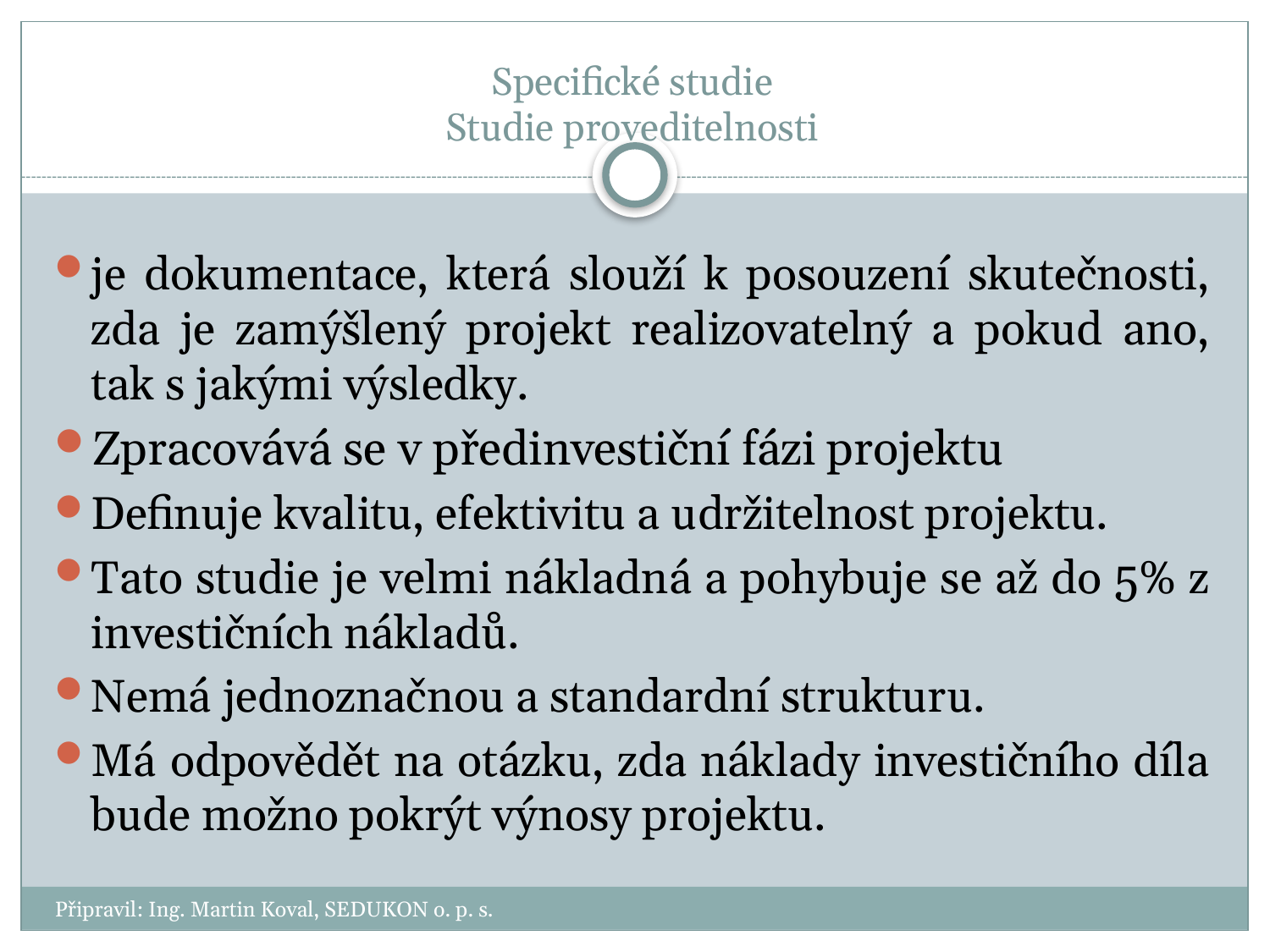

# Specifické studie Studie proveditelnosti
je dokumentace, která slouží k posouzení skutečnosti, zda je zamýšlený projekt realizovatelný a pokud ano, tak s jakými výsledky.
Zpracovává se v předinvestiční fázi projektu
Definuje kvalitu, efektivitu a udržitelnost projektu.
Tato studie je velmi nákladná a pohybuje se až do 5% z investičních nákladů.
Nemá jednoznačnou a standardní strukturu.
Má odpovědět na otázku, zda náklady investičního díla bude možno pokrýt výnosy projektu.

Připravil: Ing. Martin Koval, SEDUKON o. p. s.